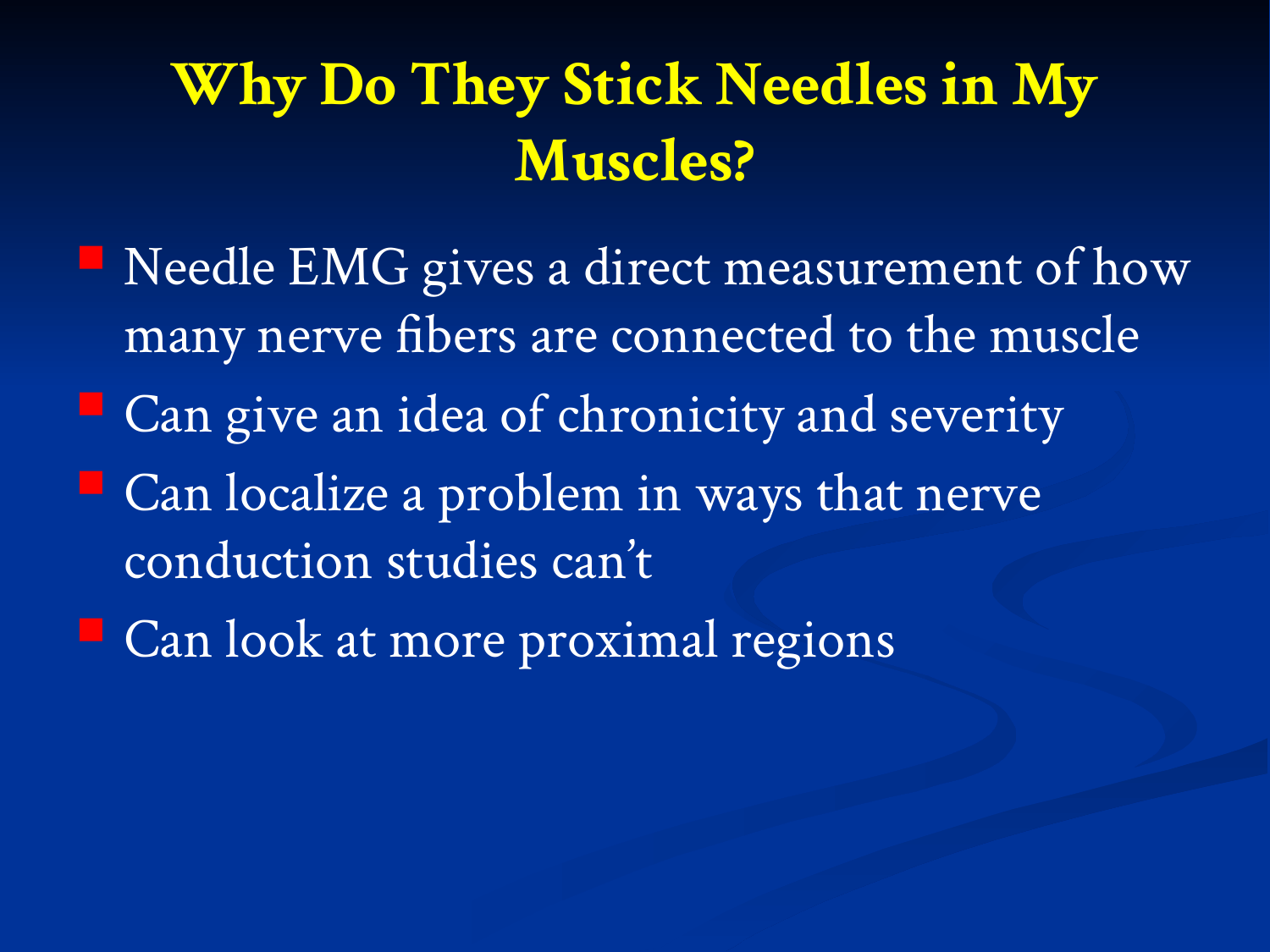

# Why Do They Stick Needles in My Muscles?
Needle EMG gives a direct measurement of how many nerve fibers are connected to the muscle
Can give an idea of chronicity and severity
Can localize a problem in ways that nerve conduction studies can’t
Can look at more proximal regions